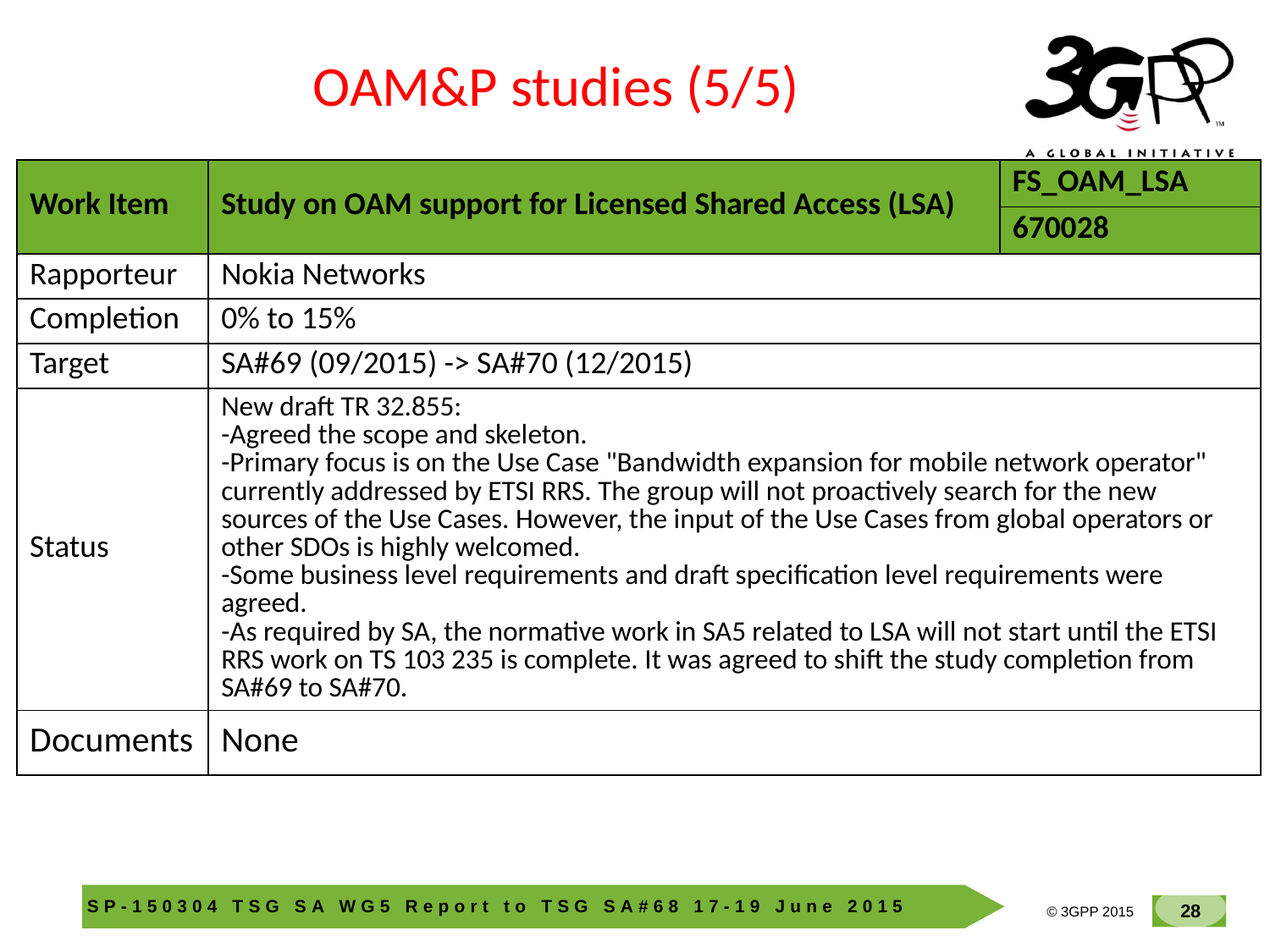

OAM&P studies (5/5)
| Work Item | Study on OAM support for Licensed Shared Access (LSA) | FS\_OAM\_LSA |
| --- | --- | --- |
|  |  | 670028 |
| Rapporteur | Nokia Networks |  |
| Completion | 0% to 15% |  |
| Target | SA#69 (09/2015) -> SA#70 (12/2015) |  |
| Status | New draft TR 32.855: -Agreed the scope and skeleton. -Primary focus is on the Use Case "Bandwidth expansion for mobile network operator" currently addressed by ETSI RRS. The group will not proactively search for the new sources of the Use Cases. However, the input of the Use Cases from global operators or other SDOs is highly welcomed. -Some business level requirements and draft specification level requirements were agreed. -As required by SA, the normative work in SA5 related to LSA will not start until the ETSI RRS work on TS 103 235 is complete. It was agreed to shift the study completion from SA#69 to SA#70. |  |
| Documents | None |  |